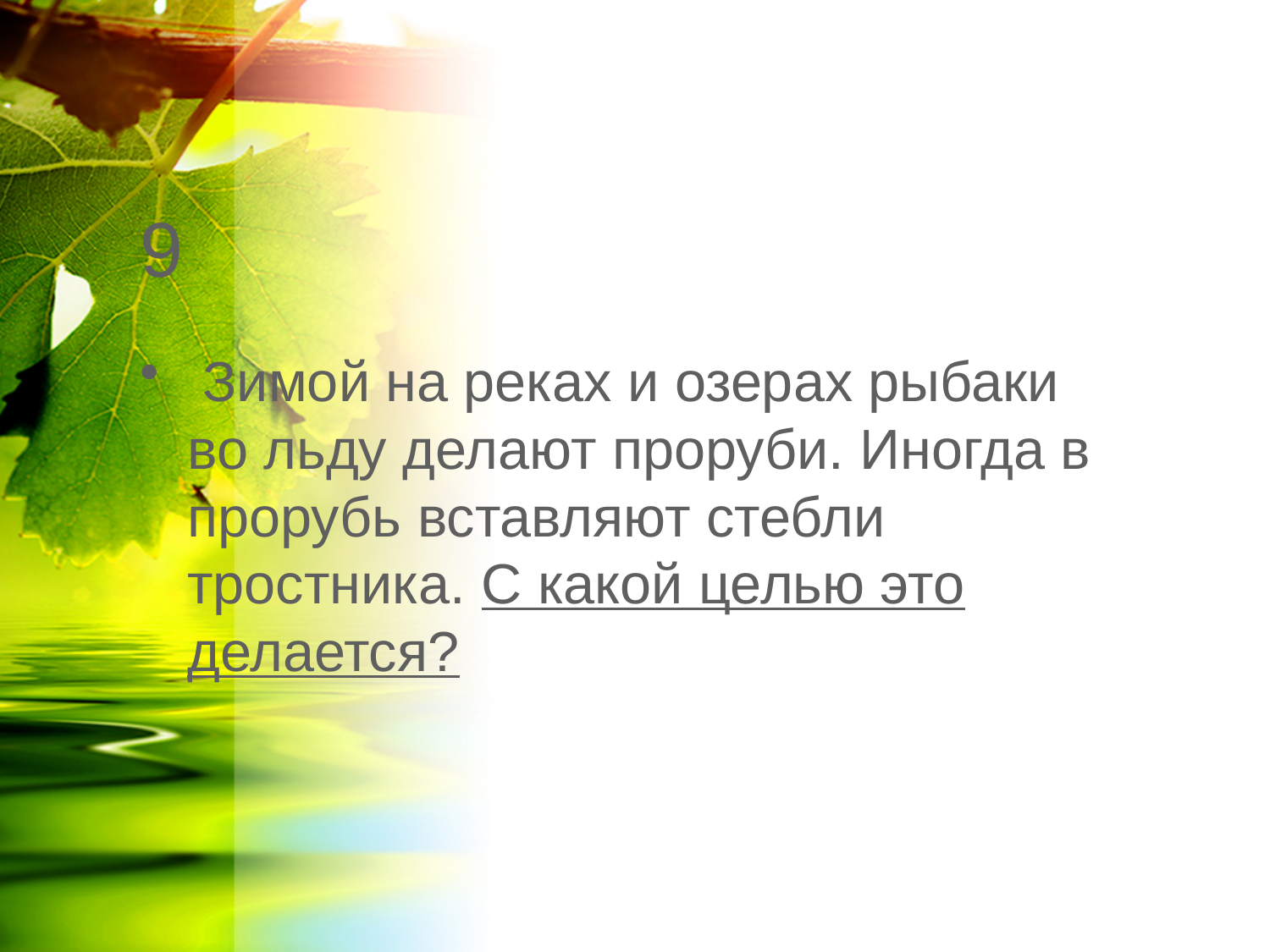

# 9
 Зимой на реках и озерах рыбаки во льду делают проруби. Иногда в прорубь вставляют стебли тростника. С какой целью это делается?